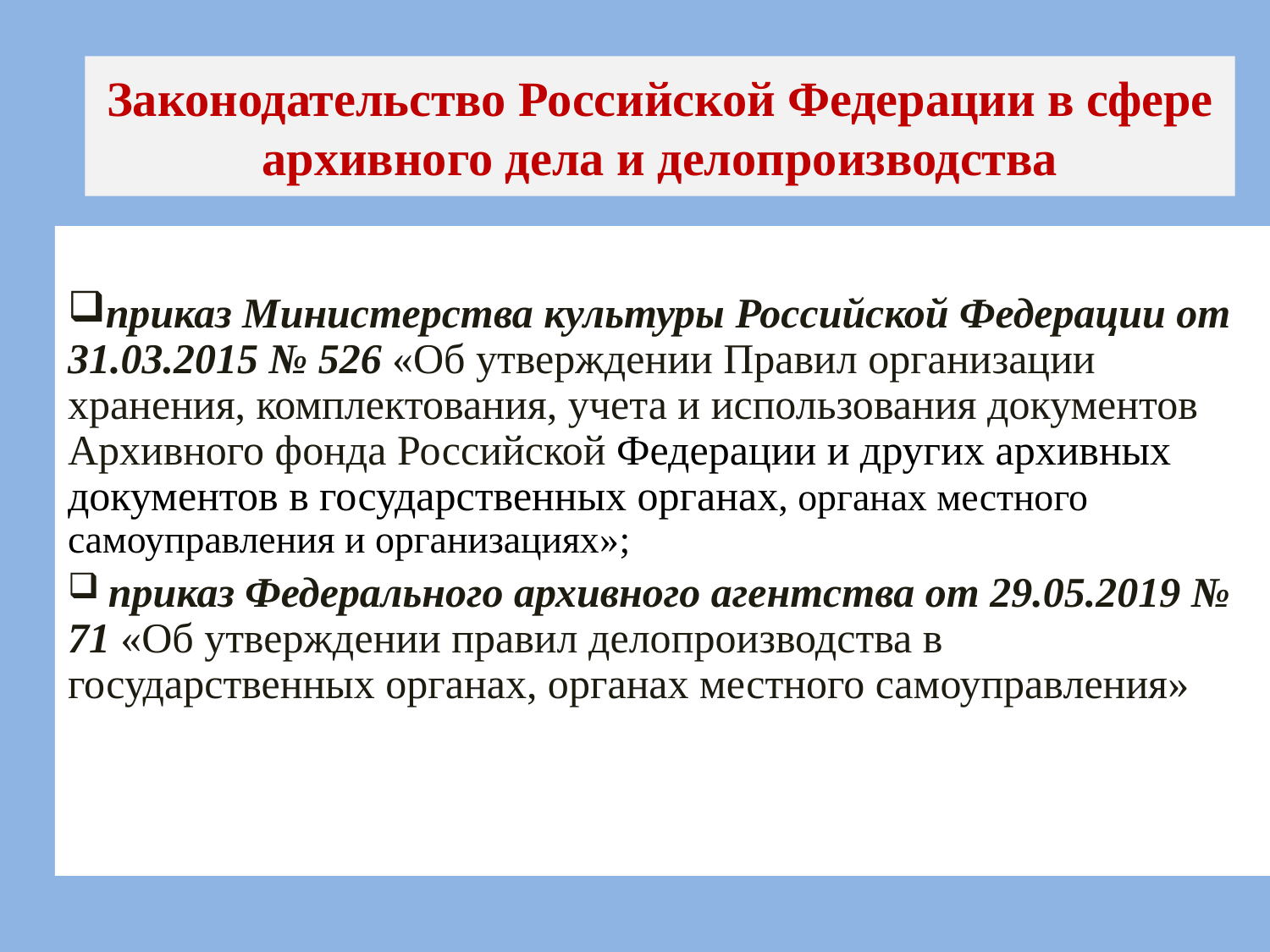

# Законодательство Российской Федерации в сфере архивного дела и делопроизводства

приказ Министерства культуры Российской Федерации от 31.03.2015 № 526 «Об утверждении Правил организации хранения, комплектования, учета и использования документов Архивного фонда Российской Федерации и других архивных документов в государственных органах, органах местного самоуправления и организациях»;
 приказ Федерального архивного агентства от 29.05.2019 № 71 «Об утверждении правил делопроизводства в государственных органах, органах местного самоуправления»